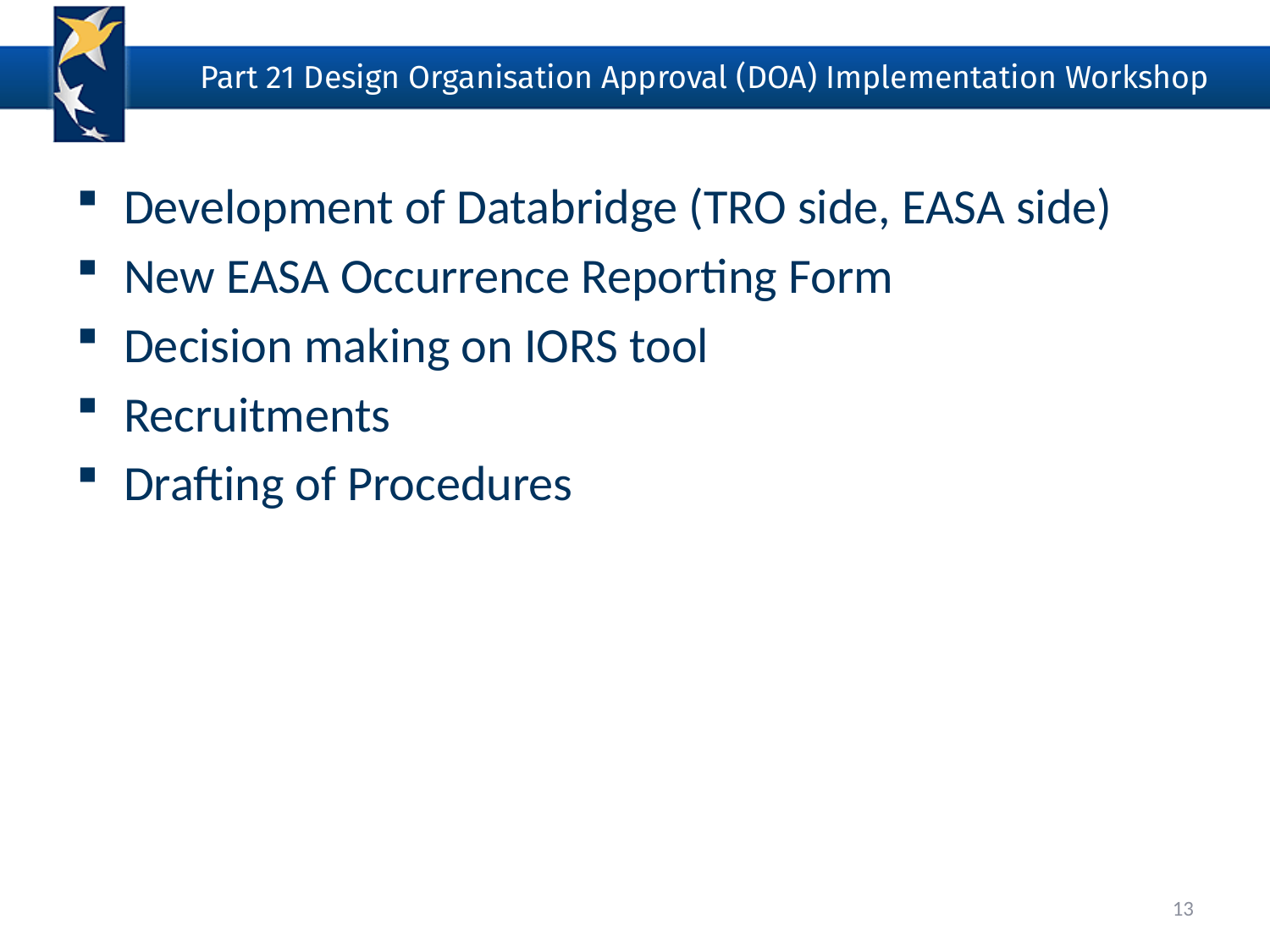

Development of Databridge (TRO side, EASA side)
New EASA Occurrence Reporting Form
Decision making on IORS tool
Recruitments
Drafting of Procedures

13